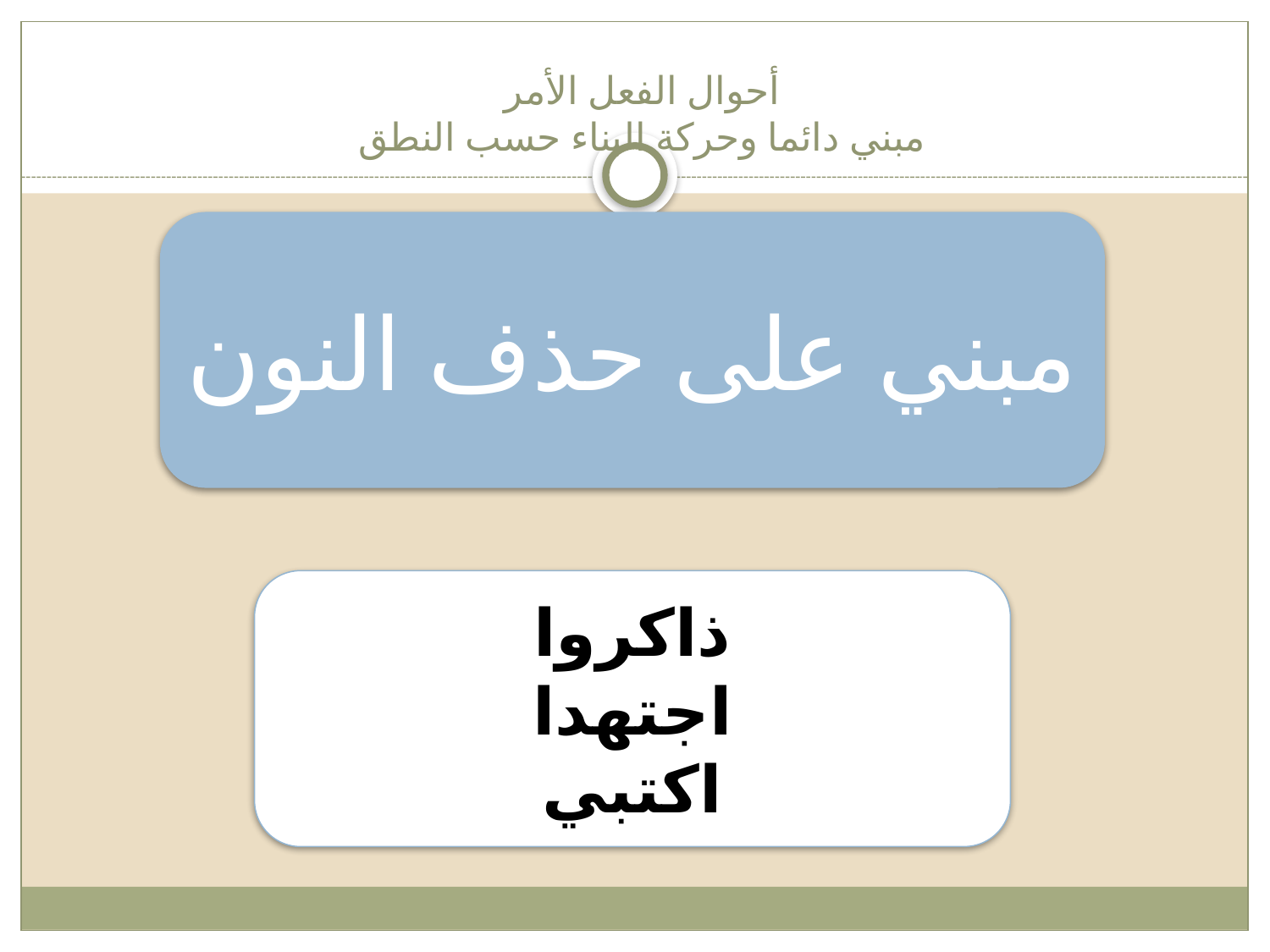

# أحوال الفعل الأمر مبني دائما وحركة البناء حسب النطق
مبني على حذف النون
ذاكروا
اجتهدا
اكتبي